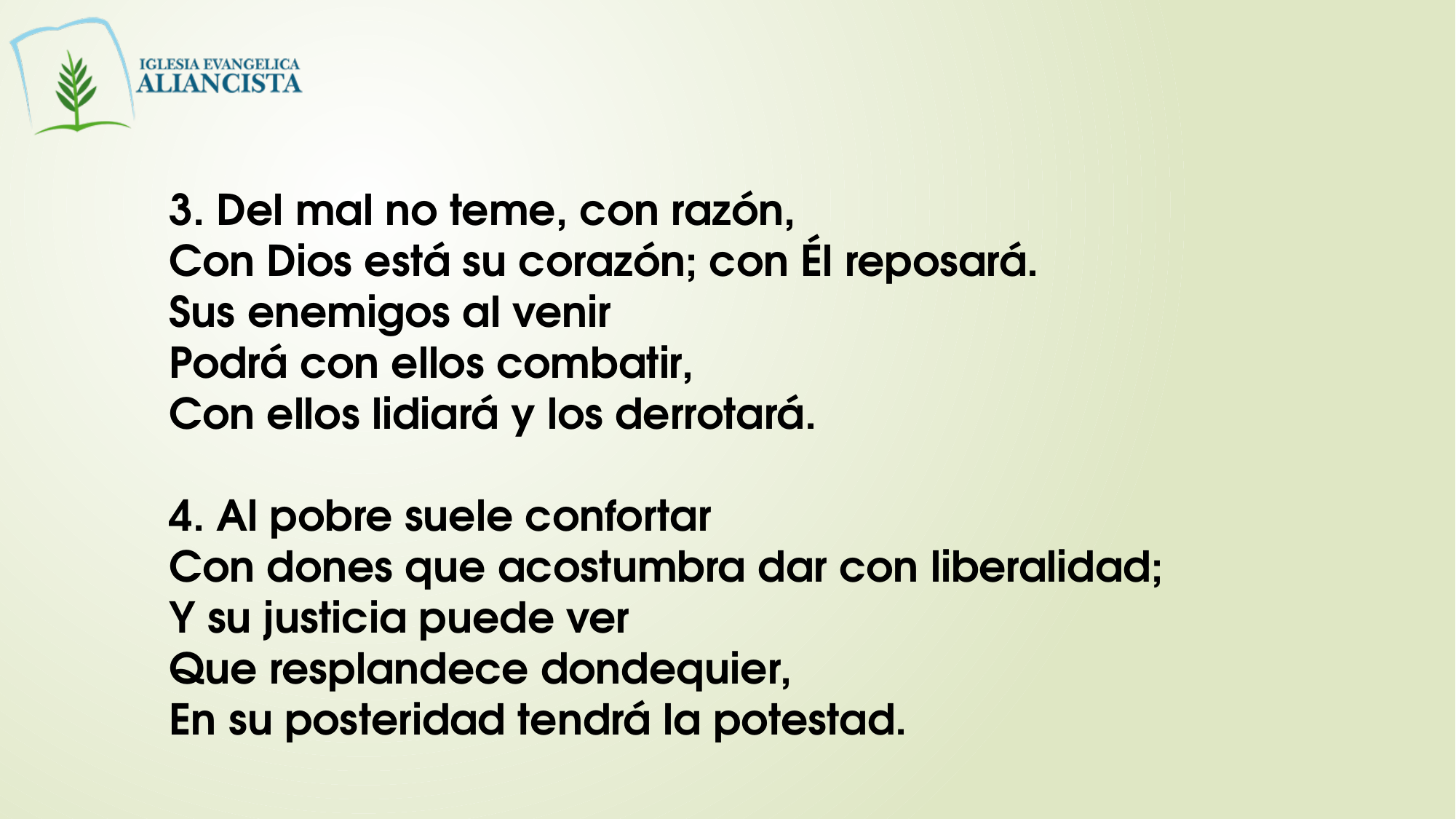

3. Del mal no teme, con razón,
Con Dios está su corazón; con Él reposará.
Sus enemigos al venir
Podrá con ellos combatir,
Con ellos lidiará y los derrotará.

4. Al pobre suele confortar
Con dones que acostumbra dar con liberalidad;
Y su justicia puede ver
Que resplandece dondequier,
En su posteridad tendrá la potestad.